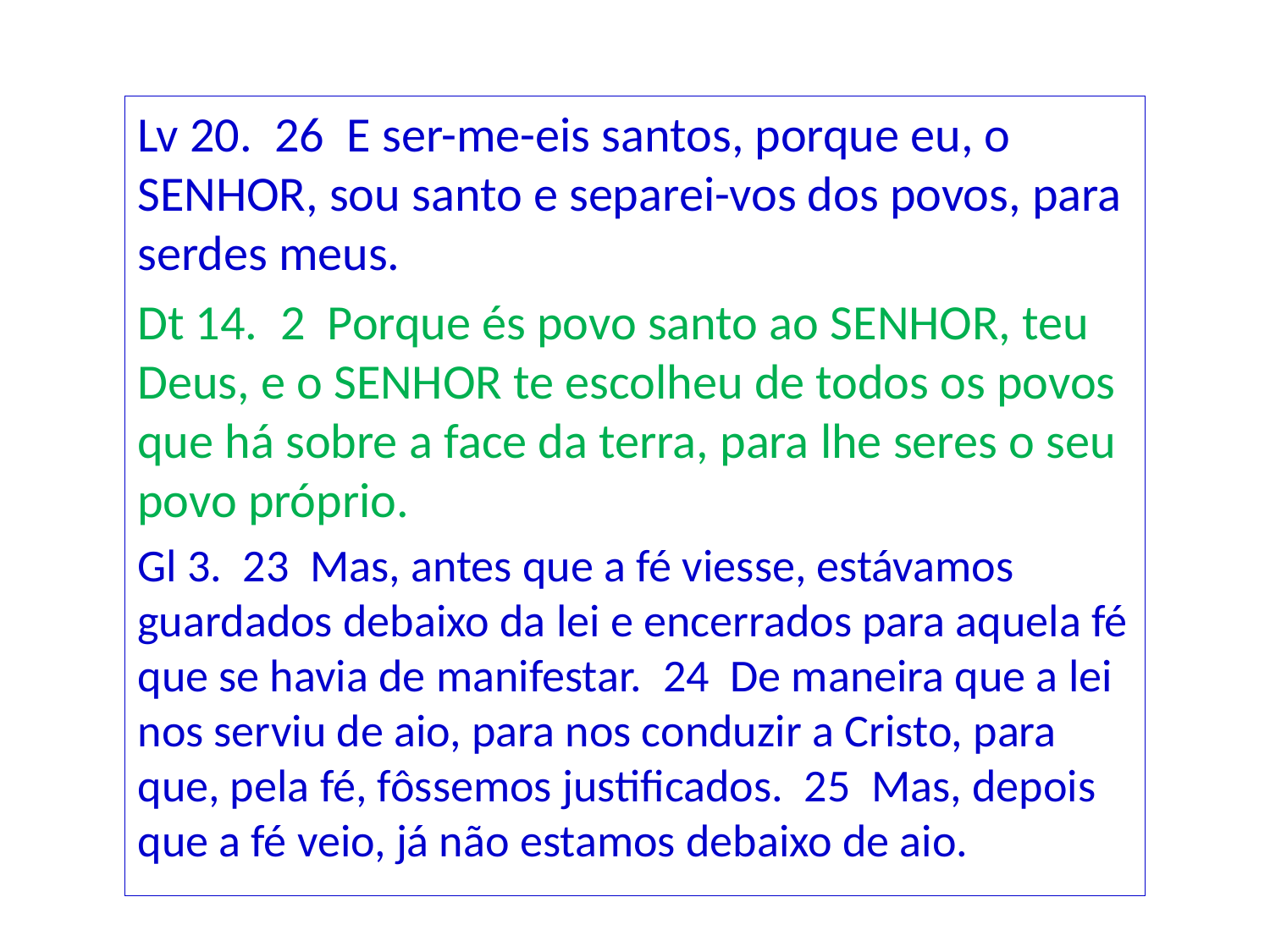

Lv 20.  26  E ser-me-eis santos, porque eu, o SENHOR, sou santo e separei-vos dos povos, para serdes meus.
Dt 14.  2  Porque és povo santo ao SENHOR, teu Deus, e o SENHOR te escolheu de todos os povos que há sobre a face da terra, para lhe seres o seu povo próprio.
Gl 3.  23  Mas, antes que a fé viesse, estávamos guardados debaixo da lei e encerrados para aquela fé que se havia de manifestar.  24  De maneira que a lei nos serviu de aio, para nos conduzir a Cristo, para que, pela fé, fôssemos justificados.  25  Mas, depois que a fé veio, já não estamos debaixo de aio.